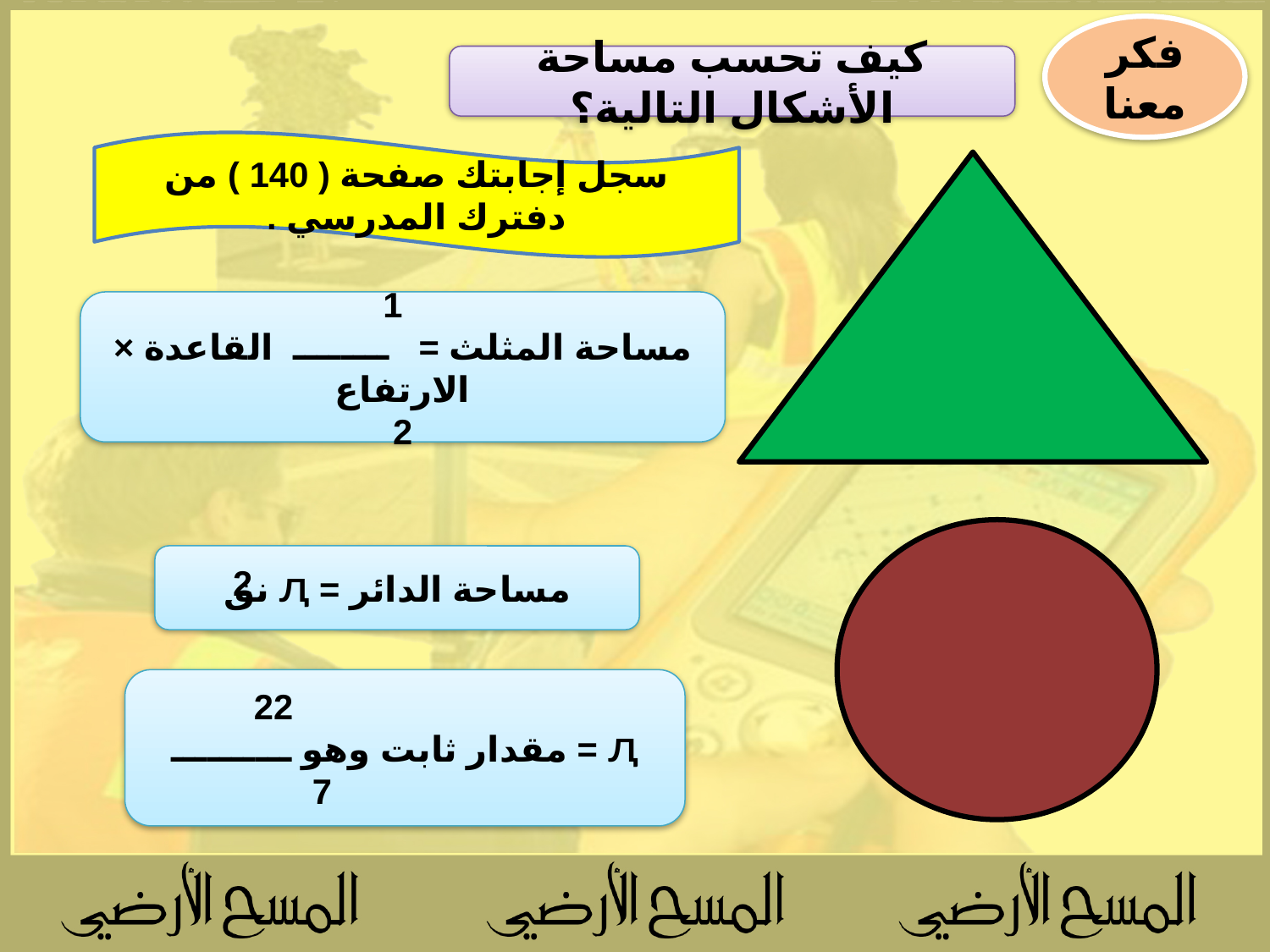

فكر معنا
كيف تحسب مساحة الأشكال التالية؟
سجل إجابتك صفحة ( 140 ) من دفترك المدرسي .

  1
مساحة المثلث =   ــــــــ  القاعدة × الارتفاع
2

مساحة الدائر = Ԉ نق
2
                           22
Ԉ = مقدار ثابت وهو ــــــــــ
                           7